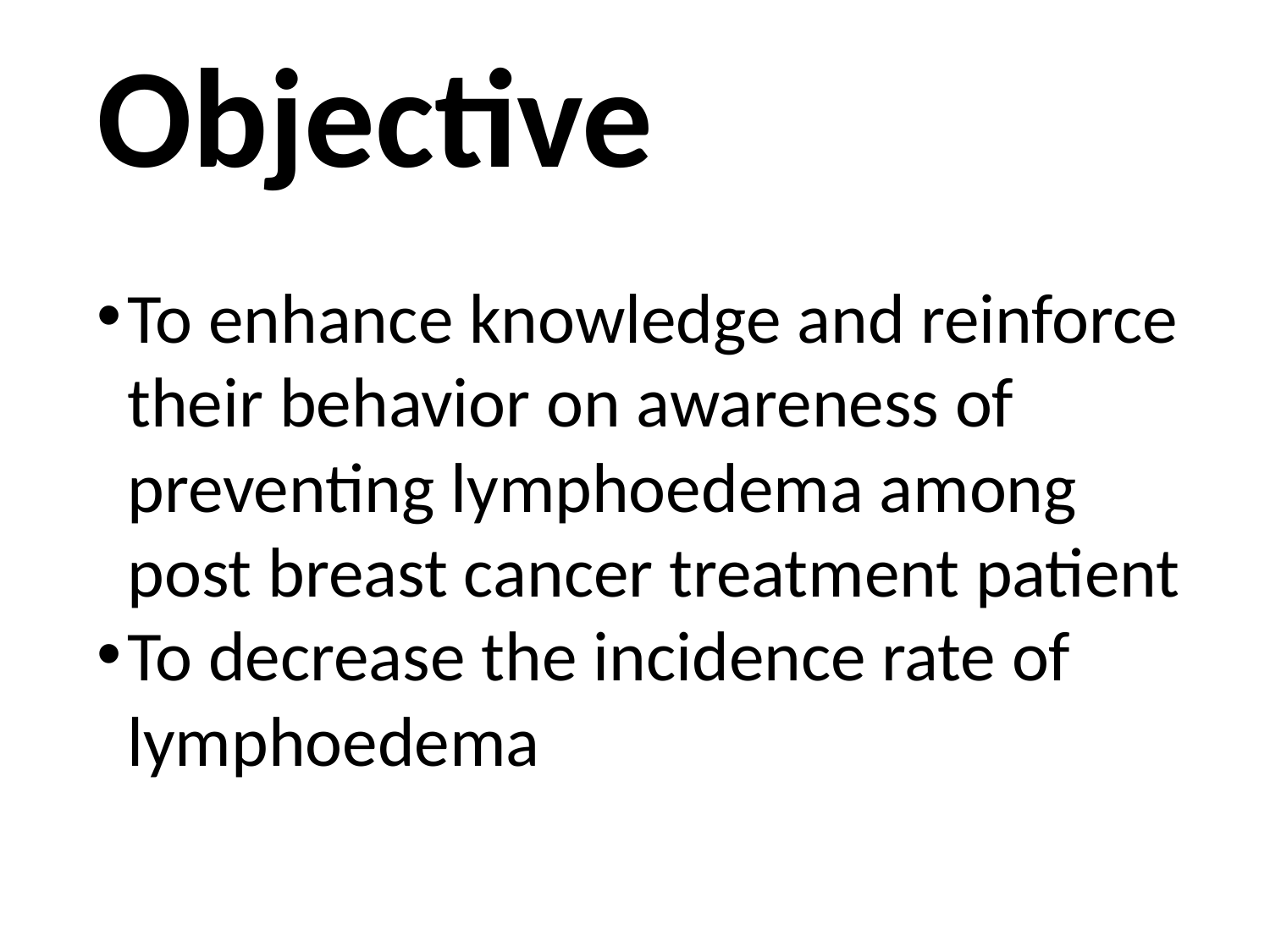

Objective

To enhance knowledge and reinforce their behavior on awareness of preventing lymphoedema among post breast cancer treatment patient
To decrease the incidence rate of lymphoedema